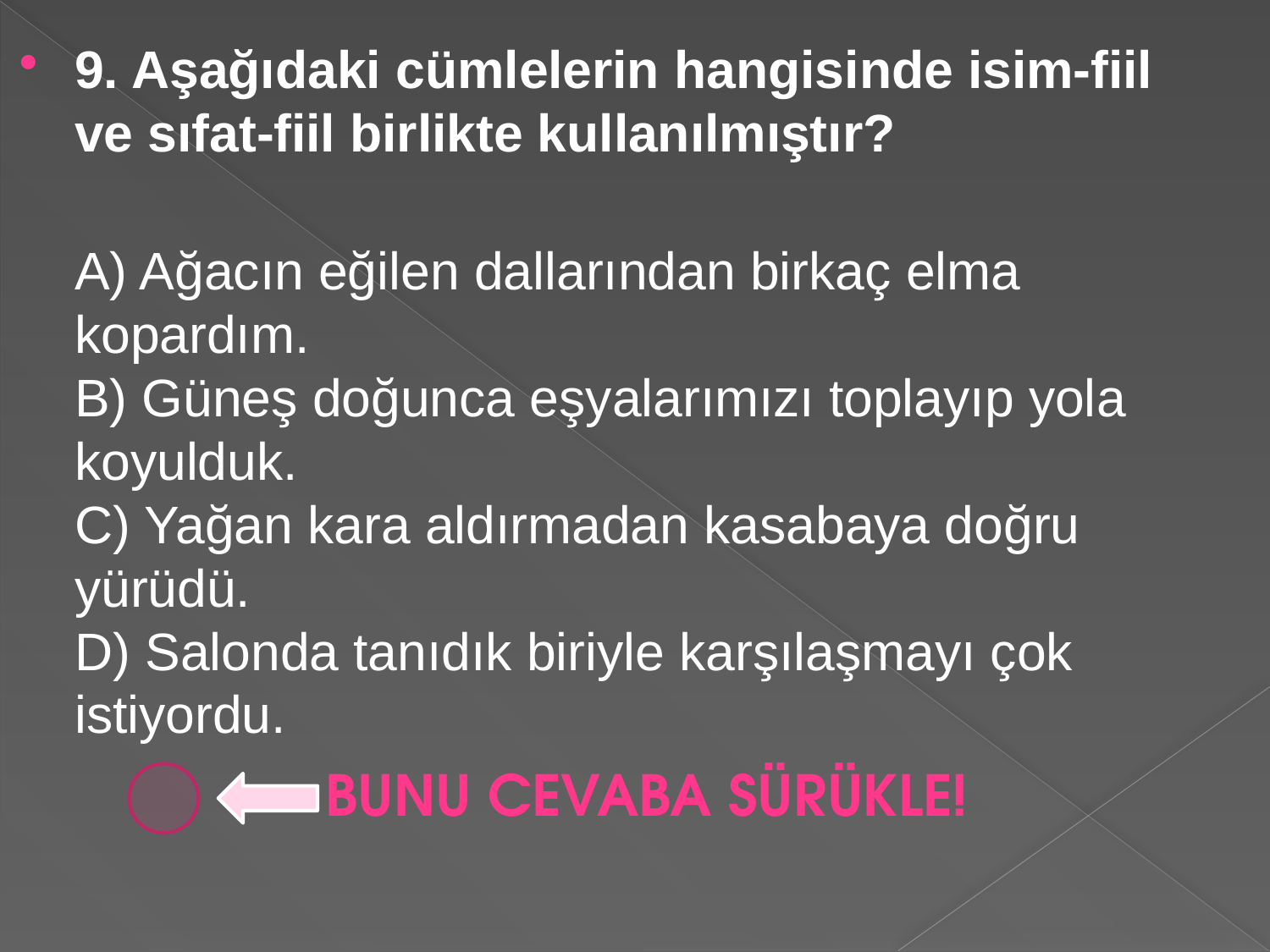

9. Aşağıdaki cümlelerin hangisinde isim-fiil ve sıfat-fiil birlikte kullanılmıştır?
A) Ağacın eğilen dallarından birkaç elma kopardım.
B) Güneş doğunca eşyalarımızı toplayıp yola koyulduk.
C) Yağan kara aldırmadan kasabaya doğru yürüdü.
D) Salonda tanıdık biriyle karşılaşmayı çok istiyordu.
BUNU CEVABA SÜRÜKLE!